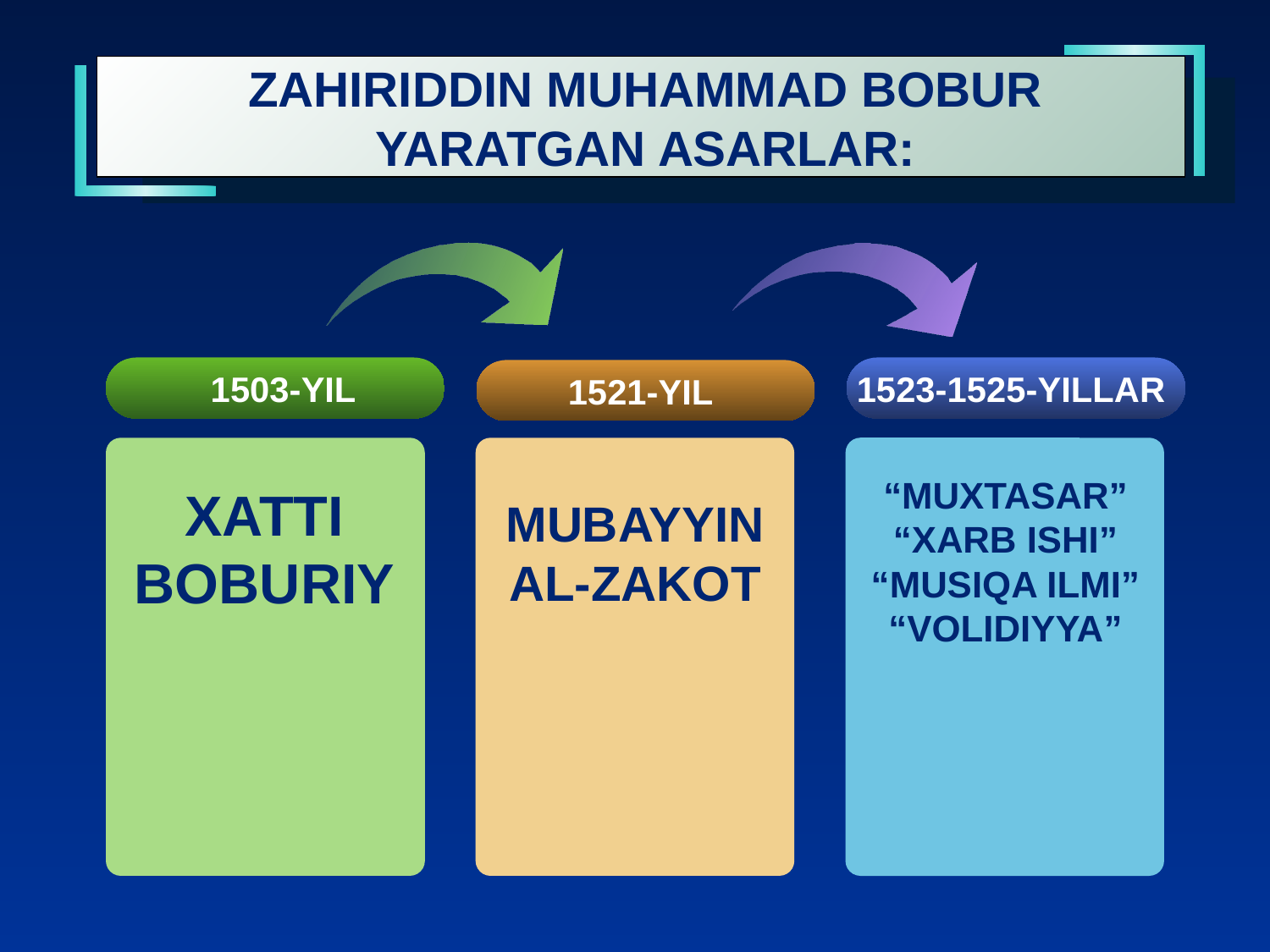

ZAHIRIDDIN MUHAMMAD BOBUR YARATGAN ASARLAR:

1503-YIL
1523-1525-YILLAR
1521-YIL

“MUXTASAR” “XARB ISHI”
“MUSIQA ILMI” “VOLIDIYYA”
XATTI BOBURIY
MUBAYYIN AL-ZAKOT